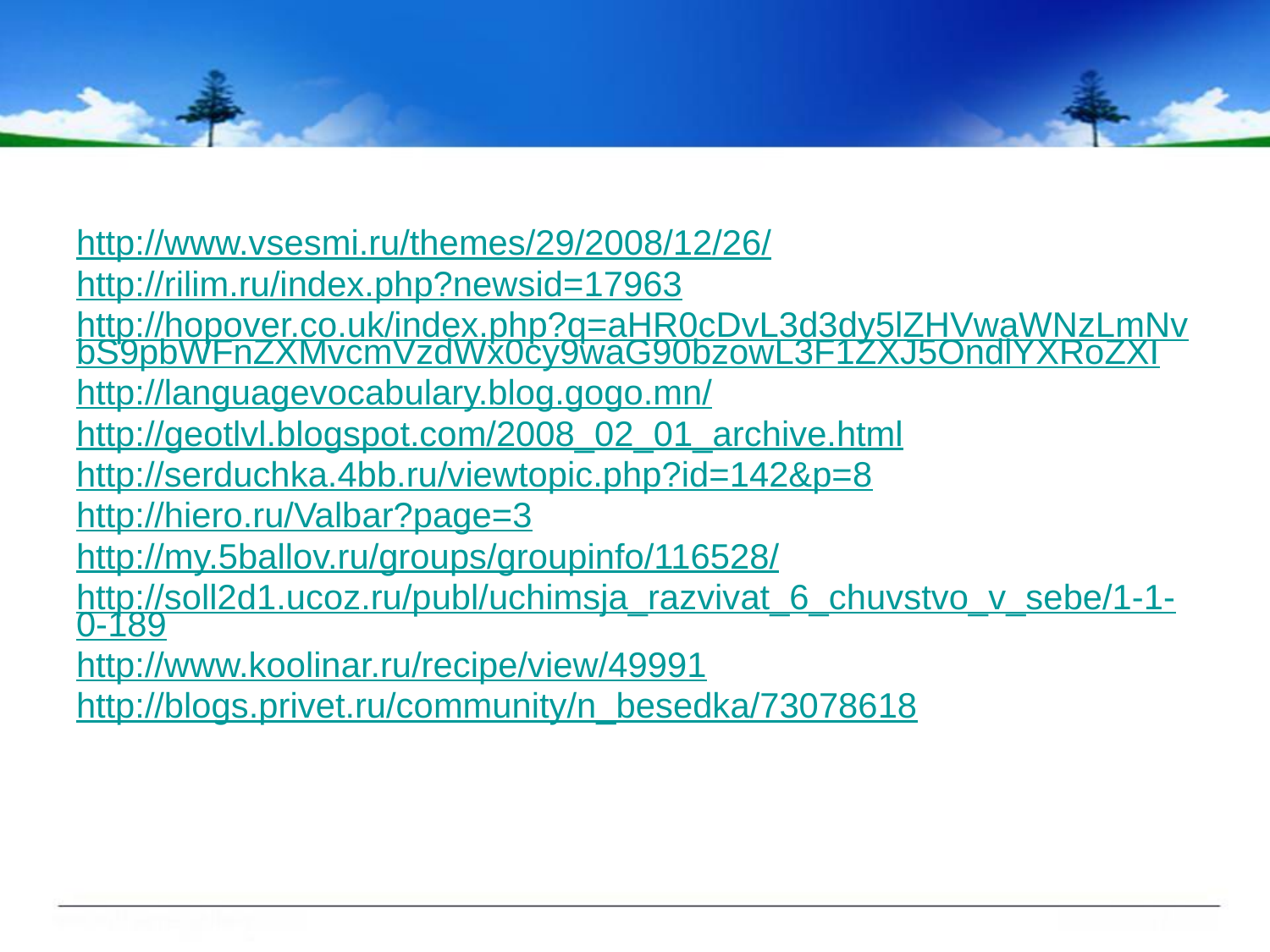

#
http://www.vsesmi.ru/themes/29/2008/12/26/
http://rilim.ru/index.php?newsid=17963
http://hopover.co.uk/index.php?q=aHR0cDvL3d3dy5lZHVwaWNzLmNvbS9pbWFnZXMvcmVzdWx0cy9waG90bzowL3F1ZXJ5OndlYXRoZXI
http://languagevocabulary.blog.gogo.mn/
http://geotlvl.blogspot.com/2008_02_01_archive.html
http://serduchka.4bb.ru/viewtopic.php?id=142&p=8
http://hiero.ru/Valbar?page=3
http://my.5ballov.ru/groups/groupinfo/116528/
http://soll2d1.ucoz.ru/publ/uchimsja_razvivat_6_chuvstvo_v_sebe/1-1-0-189
http://www.koolinar.ru/recipe/view/49991
http://blogs.privet.ru/community/n_besedka/73078618